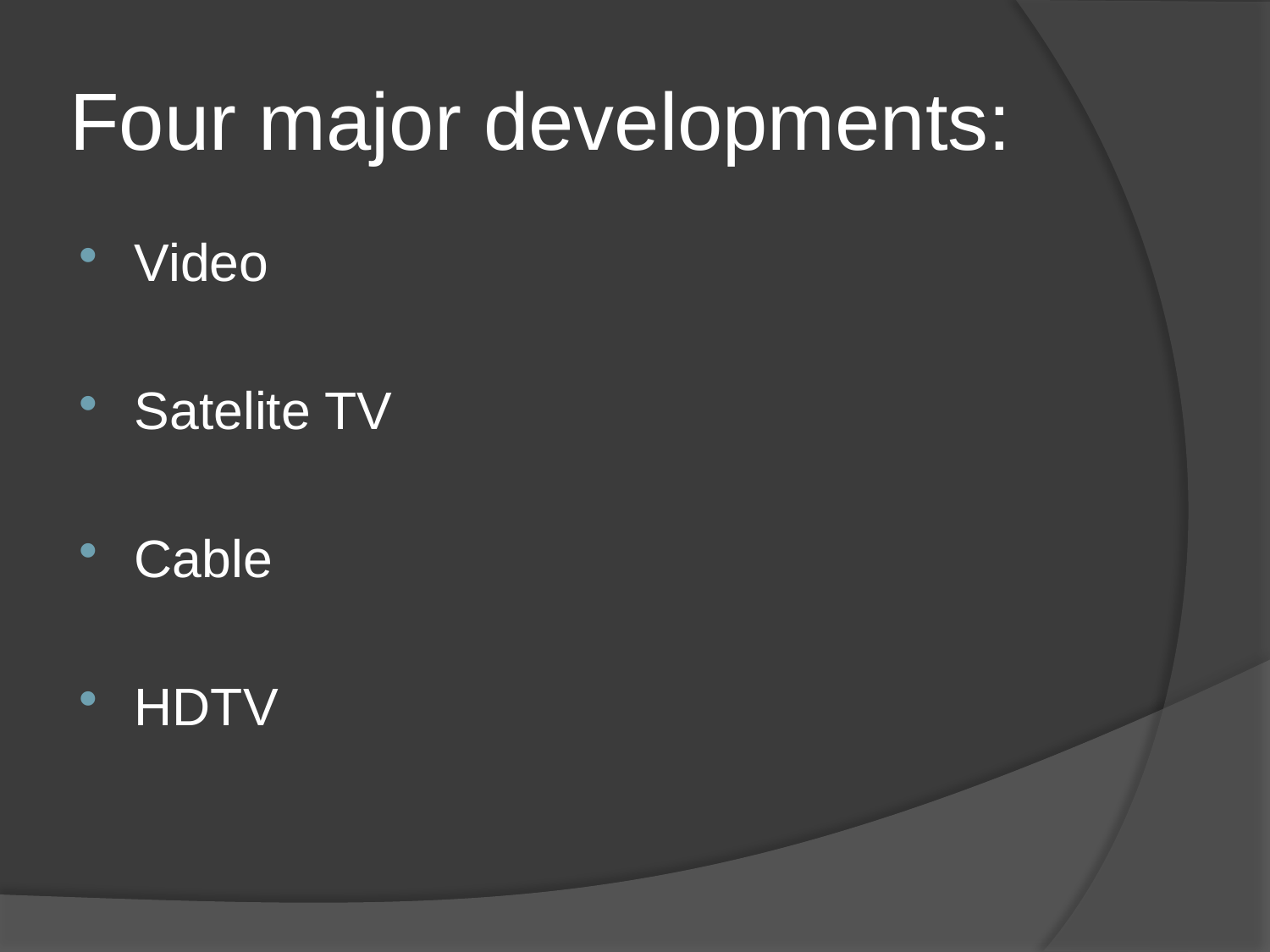

# Four major developments:
Video

Satelite TV

Cable

HDTV